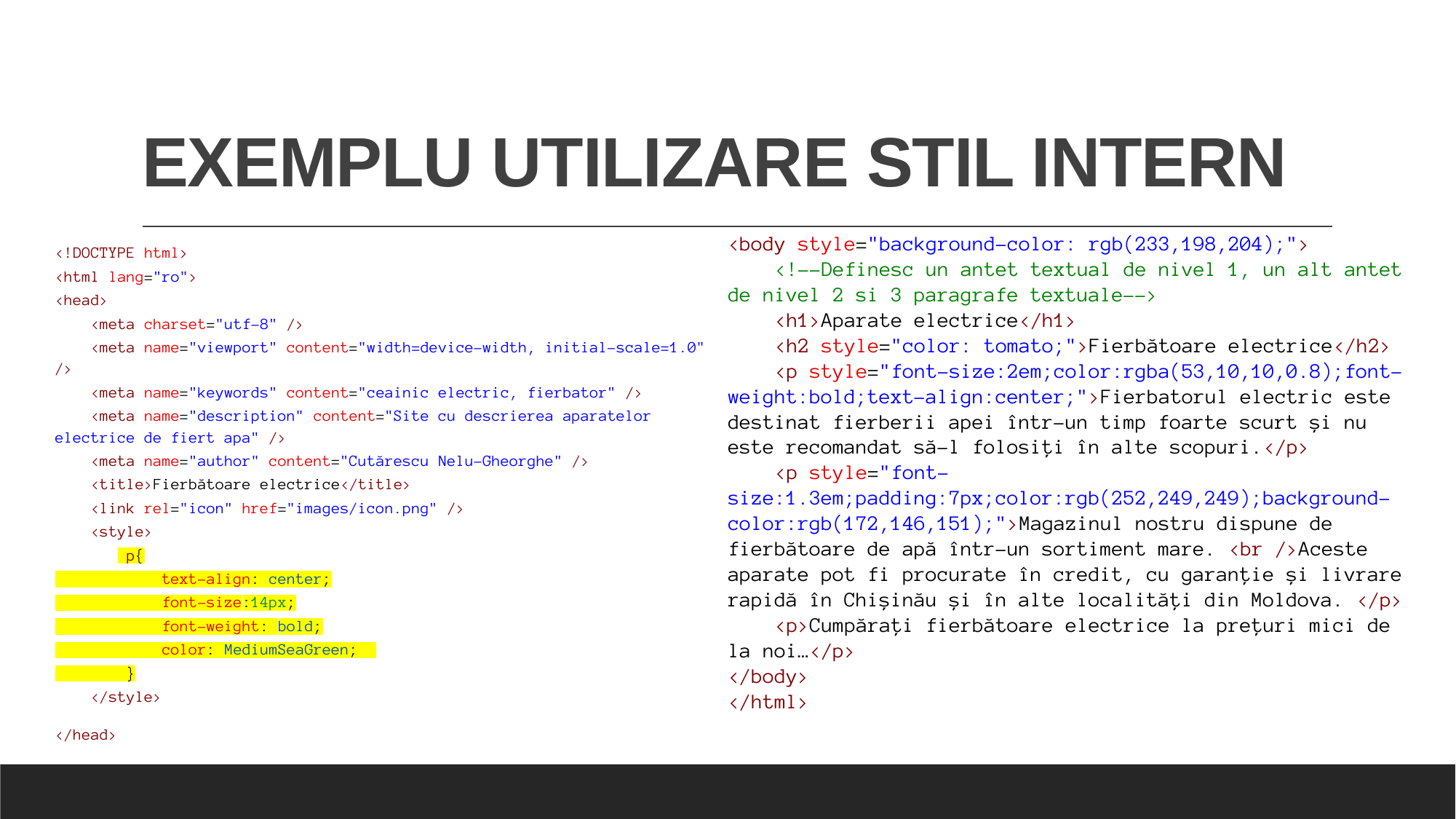

# EXEMPLU UTILIZARE STIL INTERN
<body style="background-color: rgb(233,198,204);">
    <!--Definesc un antet textual de nivel 1, un alt antet de nivel 2 si 3 paragrafe textuale-->
    <h1>Aparate electrice</h1>
    <h2 style="color: tomato;">Fierbătoare electrice</h2>
    <p style="font-size:2em;color:rgba(53,10,10,0.8);font-weight:bold;text-align:center;">Fierbatorul electric este destinat fierberii apei într-un timp foarte scurt și nu este recomandat să-l folosiți în alte scopuri.</p>
    <p style="font-size:1.3em;padding:7px;color:rgb(252,249,249);background-color:rgb(172,146,151);">Magazinul nostru dispune de fierbătoare de apă într-un sortiment mare. <br />Aceste aparate pot fi procurate în credit, cu garanție și livrare rapidă în Chișinău și în alte localități din Moldova. </p>
    <p>Cumpărați fierbătoare electrice la prețuri mici de la noi…</p>
</body>
</html>
<!DOCTYPE html>
<html lang="ro">
<head>
    <meta charset="utf-8" />
    <meta name="viewport" content="width=device-width, initial-scale=1.0" />
    <meta name="keywords" content="ceainic electric, fierbator" />
    <meta name="description" content="Site cu descrierea aparatelor electrice de fiert apa" />
    <meta name="author" content="Cutărescu Nelu-Gheorghe" />
    <title>Fierbătoare electrice</title>
    <link rel="icon" href="images/icon.png" />
    <style>
        p{
            text-align: center;
            font-size:14px;
            font-weight: bold;
            color: MediumSeaGreen;
        }
    </style>
</head>